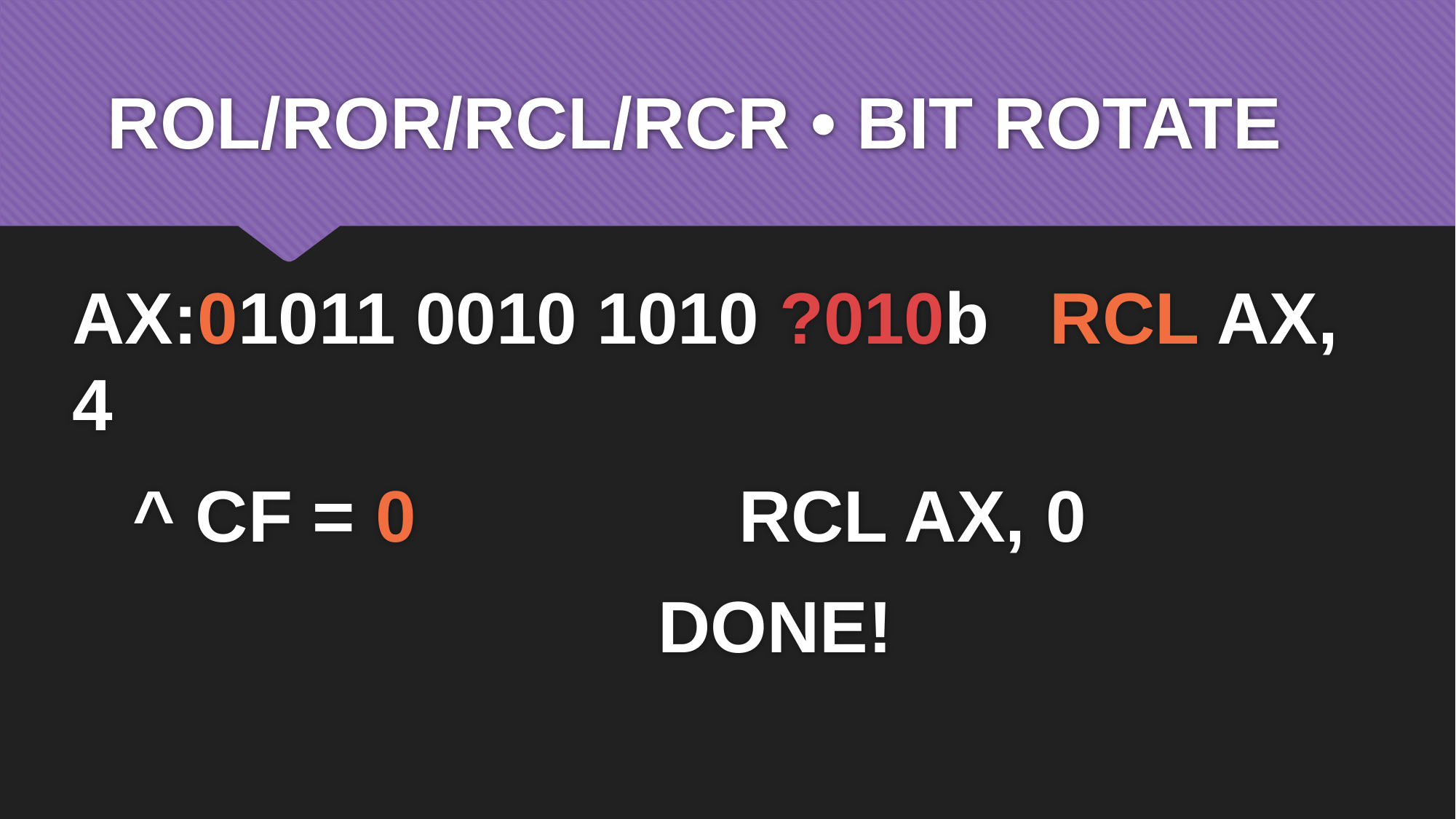

# ROL/ROR/RCL/RCR • BIT ROTATE
AX:01011 0010 1010 ?010b   RCL AX, 4
   ^ CF = 0                RCL AX, 0
                             DONE!